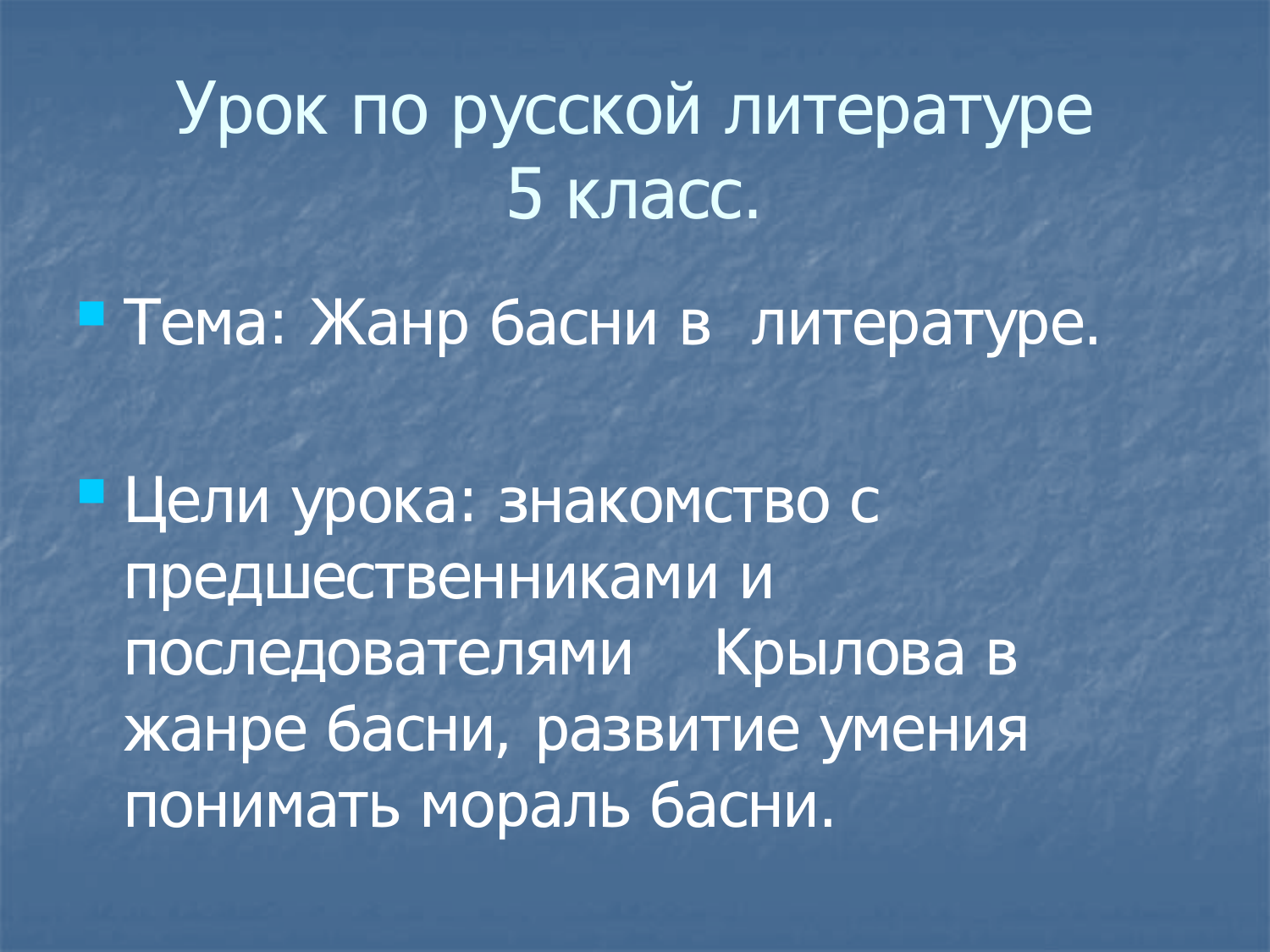

# Урок по русской литературе 5 класс.
Тема: Жанр басни в  литературе.

Цели урока: знакомство с предшественниками и        последователями    Крылова в жанре басни, развитие умения понимать мораль басни.